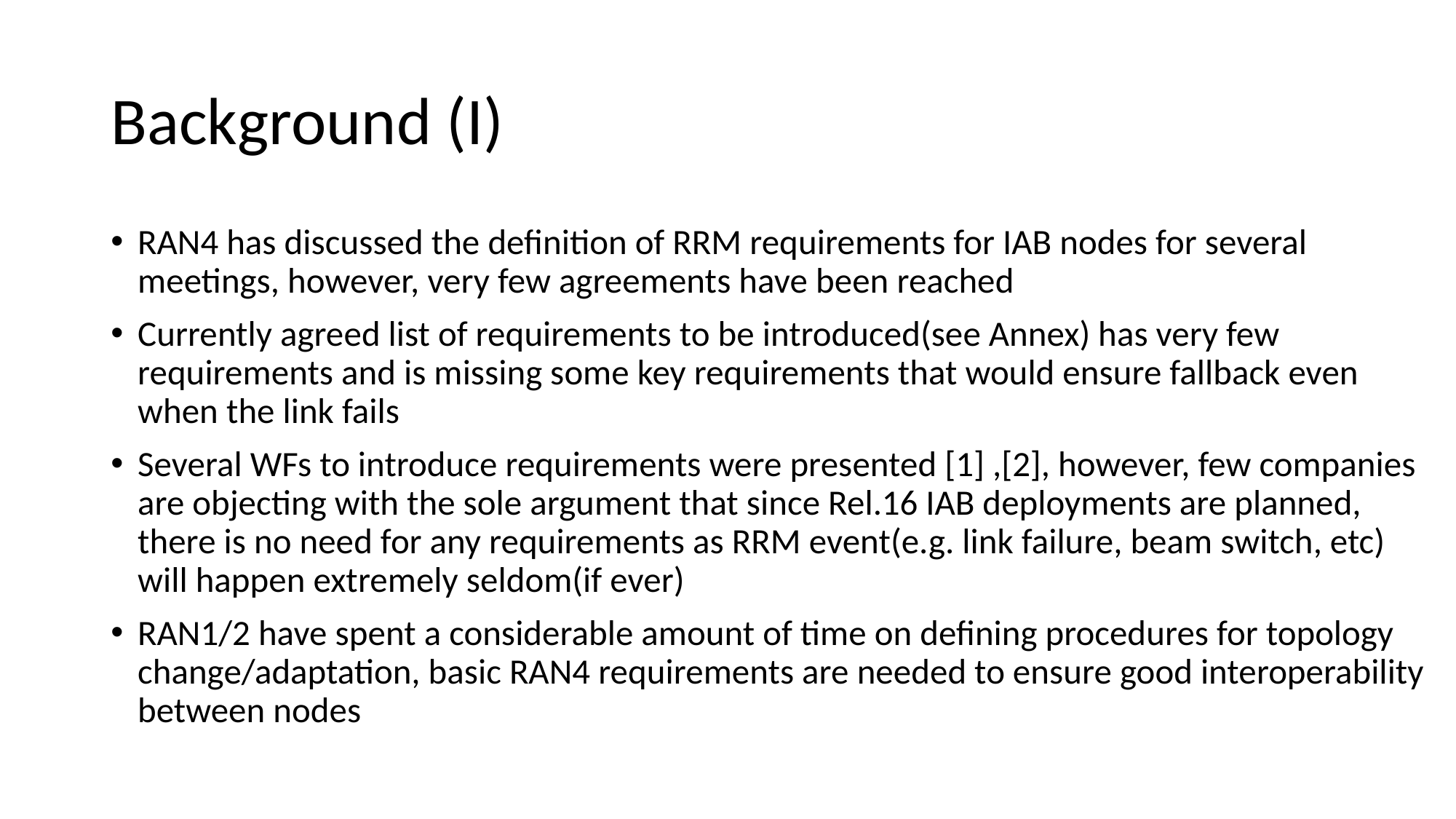

# Background (I)
RAN4 has discussed the definition of RRM requirements for IAB nodes for several meetings, however, very few agreements have been reached
Currently agreed list of requirements to be introduced(see Annex) has very few requirements and is missing some key requirements that would ensure fallback even when the link fails
Several WFs to introduce requirements were presented [1] ,[2], however, few companies are objecting with the sole argument that since Rel.16 IAB deployments are planned, there is no need for any requirements as RRM event(e.g. link failure, beam switch, etc) will happen extremely seldom(if ever)
RAN1/2 have spent a considerable amount of time on defining procedures for topology change/adaptation, basic RAN4 requirements are needed to ensure good interoperability between nodes